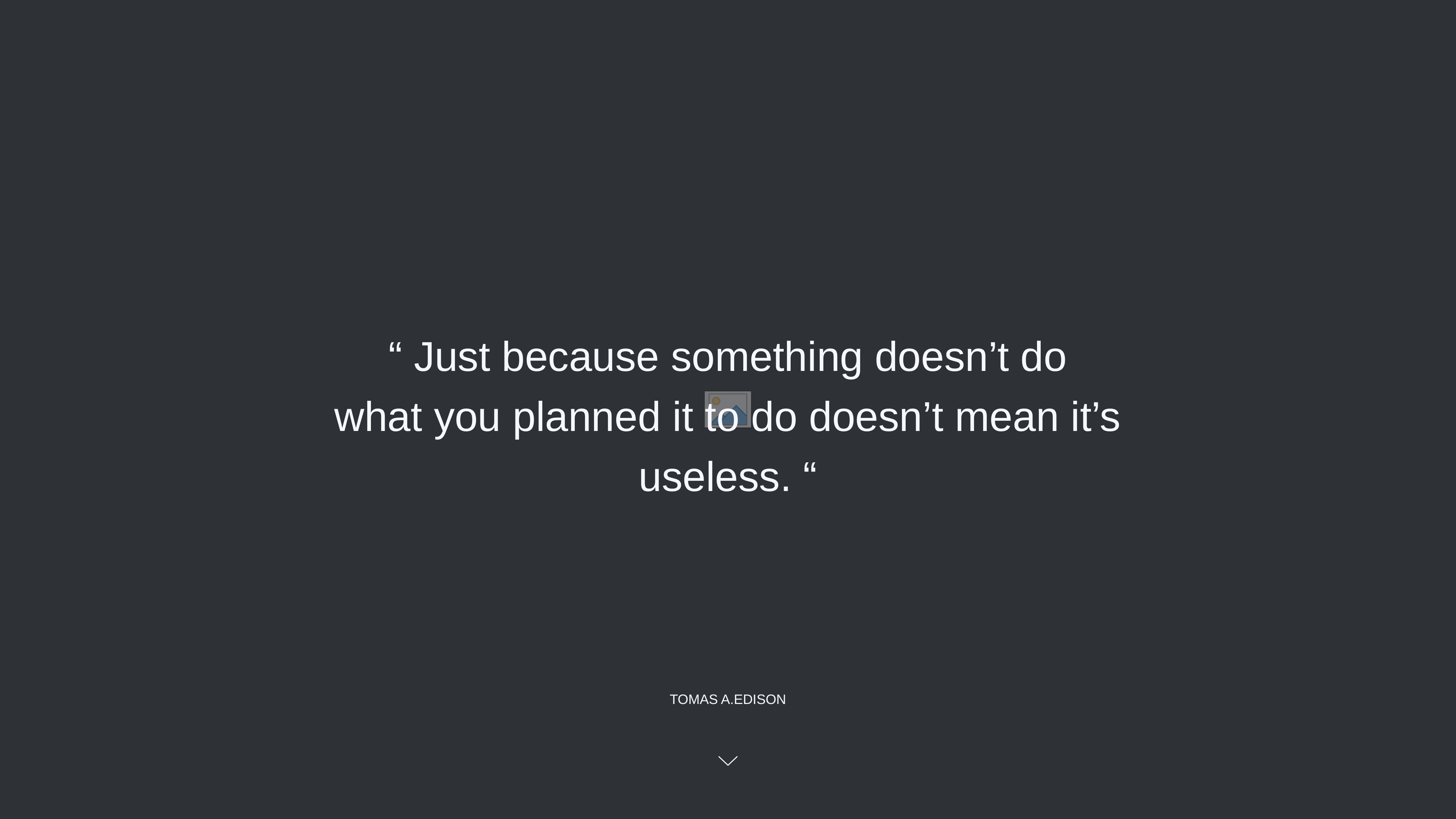

“ Just because something doesn’t do
what you planned it to do doesn’t mean it’s
useless. “
TOMAS A.EDISON